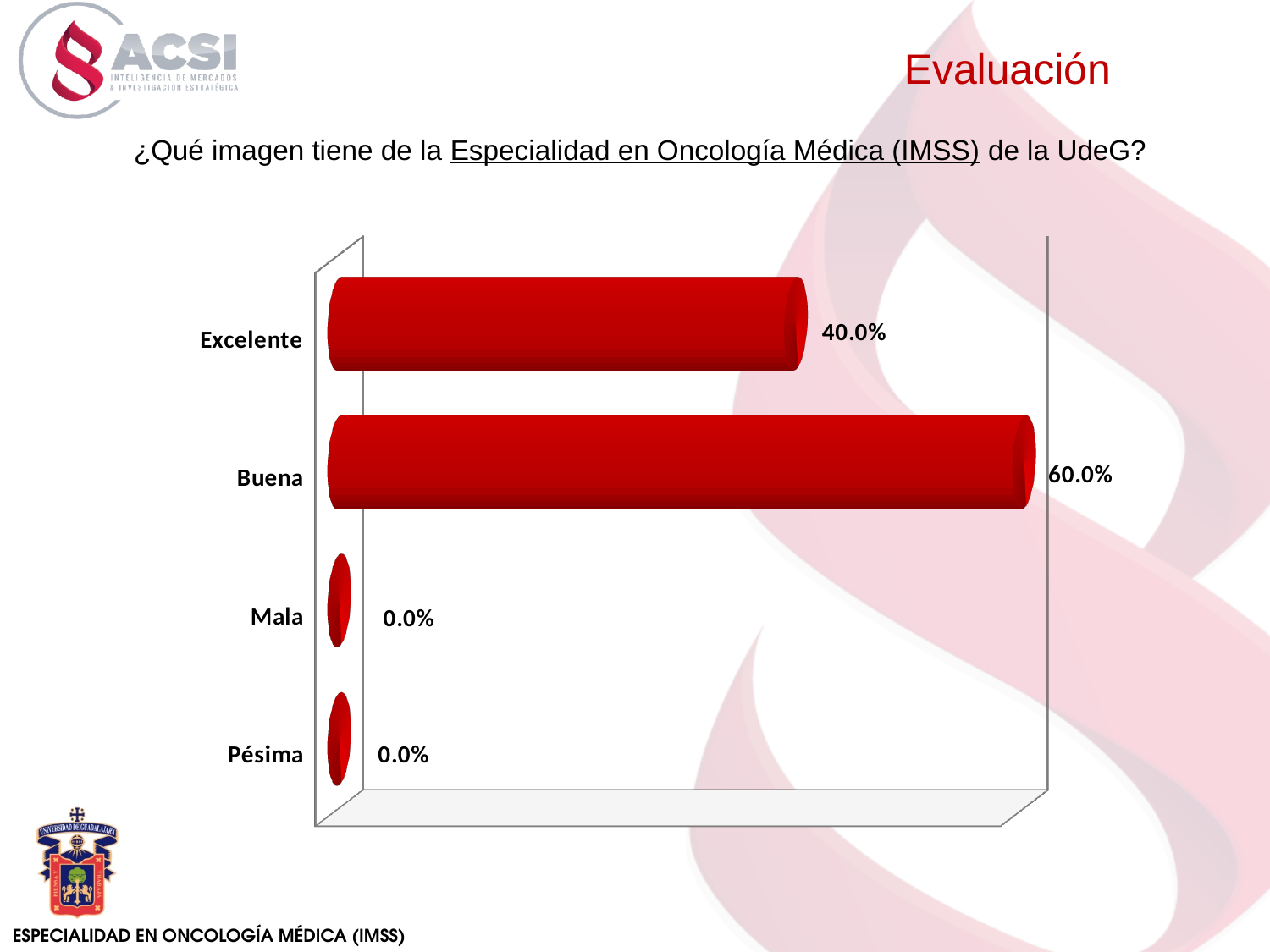

Evaluación
¿Qué imagen tiene de la Especialidad en Oncología Médica (IMSS) de la UdeG?

[unsupported chart]